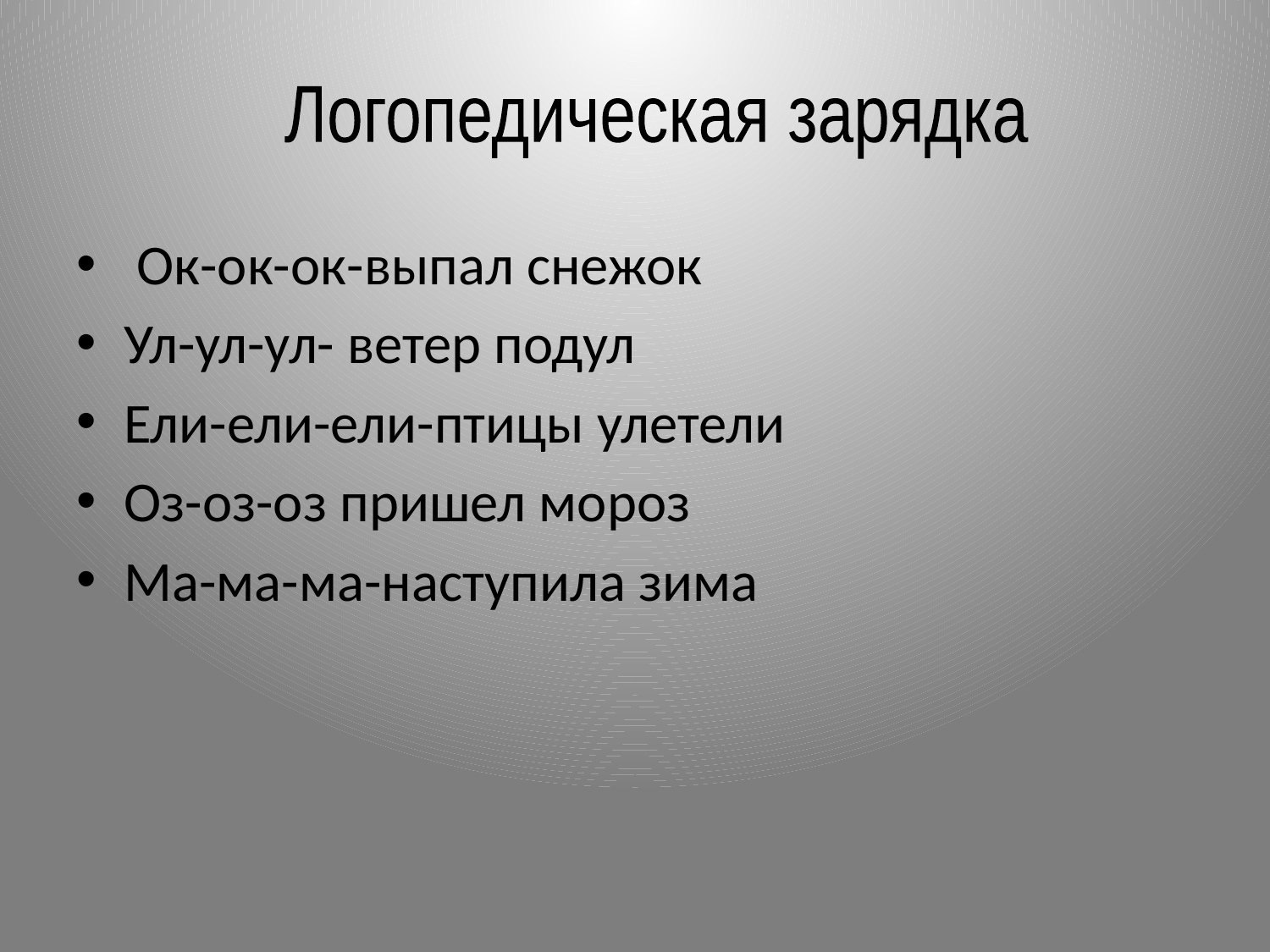

#
 Логопедическая зарядка
 Ок-ок-ок-выпал снежок
Ул-ул-ул- ветер подул
Ели-ели-ели-птицы улетели
Оз-оз-оз пришел мороз
Ма-ма-ма-наступила зима